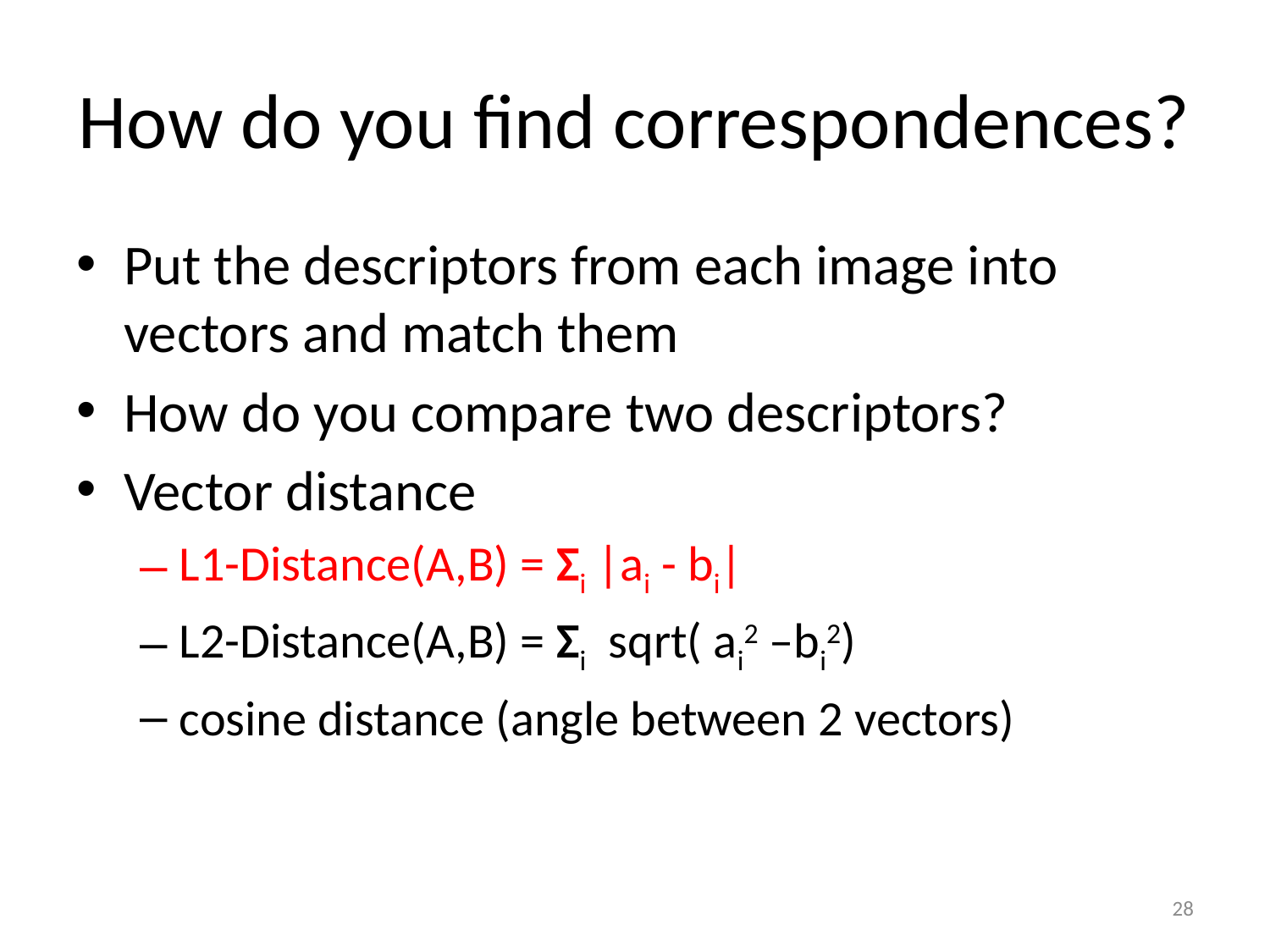

# How do you find correspondences?
Put the descriptors from each image into vectors and match them
How do you compare two descriptors?
Vector distance
L1-Distance(A,B) = Σi |ai - bi|
L2-Distance(A,B) = Σi  sqrt( ai2 –bi2)
cosine distance (angle between 2 vectors)
28